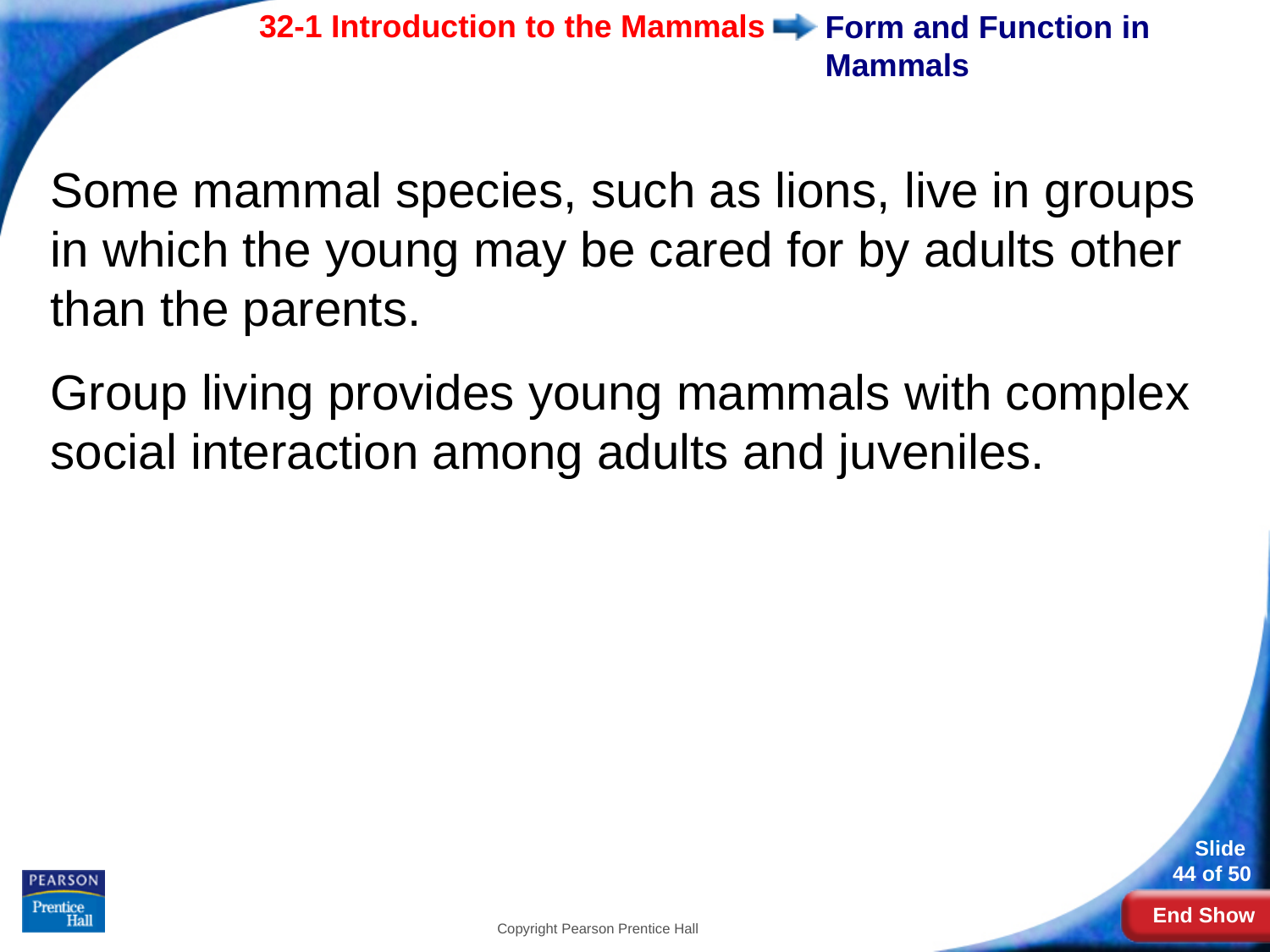

# Form and Function in Mammals
Some mammal species, such as lions, live in groups in which the young may be cared for by adults other than the parents.
Group living provides young mammals with complex social interaction among adults and juveniles.
Copyright Pearson Prentice Hall